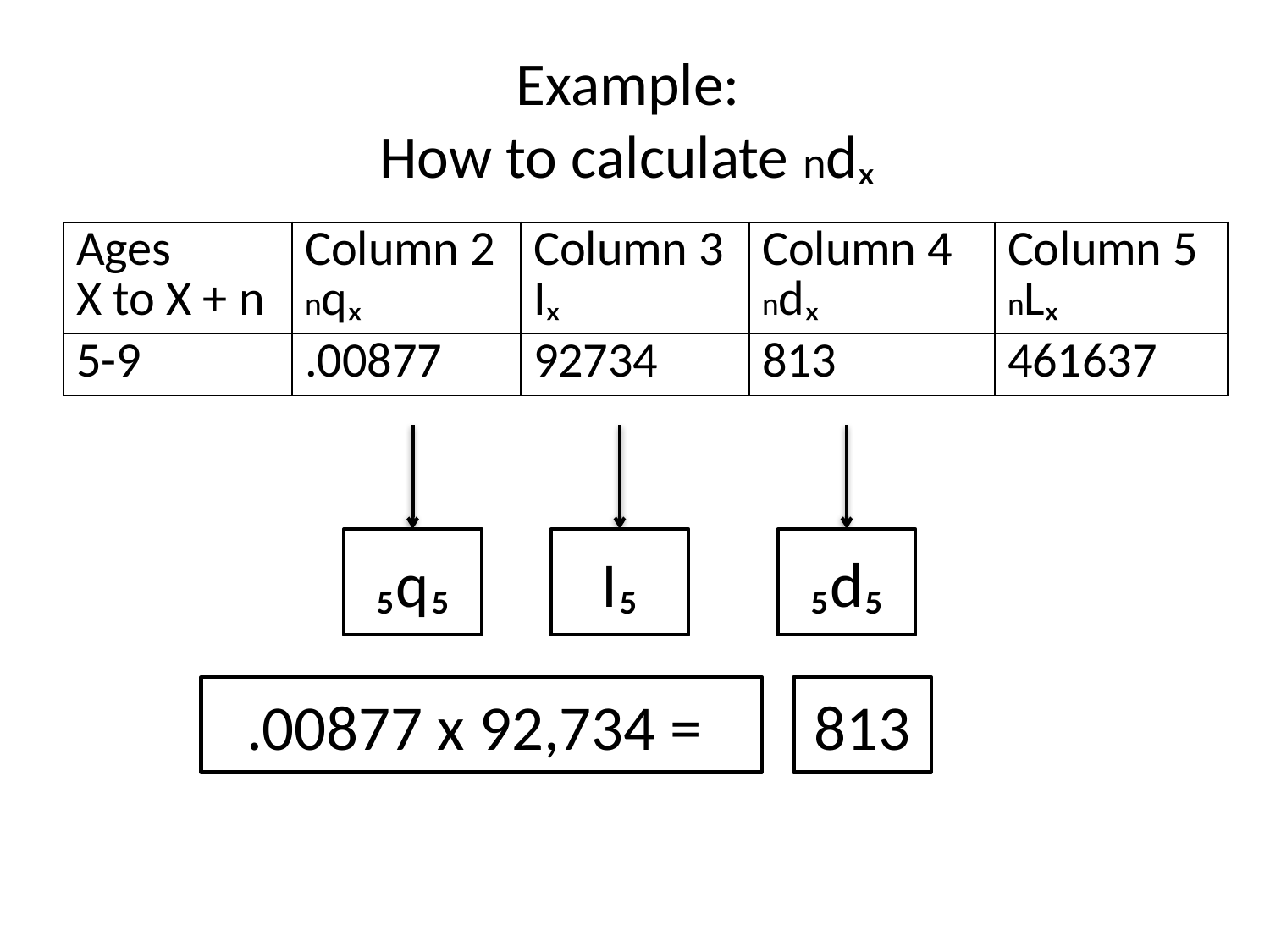

# Example: How to calculate ndₓ
| Ages X to X + n | Column 2 nqₓ | Column 3 Iₓ | Column 4 ndₓ | Column 5 nLₓ |
| --- | --- | --- | --- | --- |
| 5-9 | .00877 | 92734 | 813 | 461637 |
₅q₅
I₅
₅d₅
.00877 x 92,734 =
813